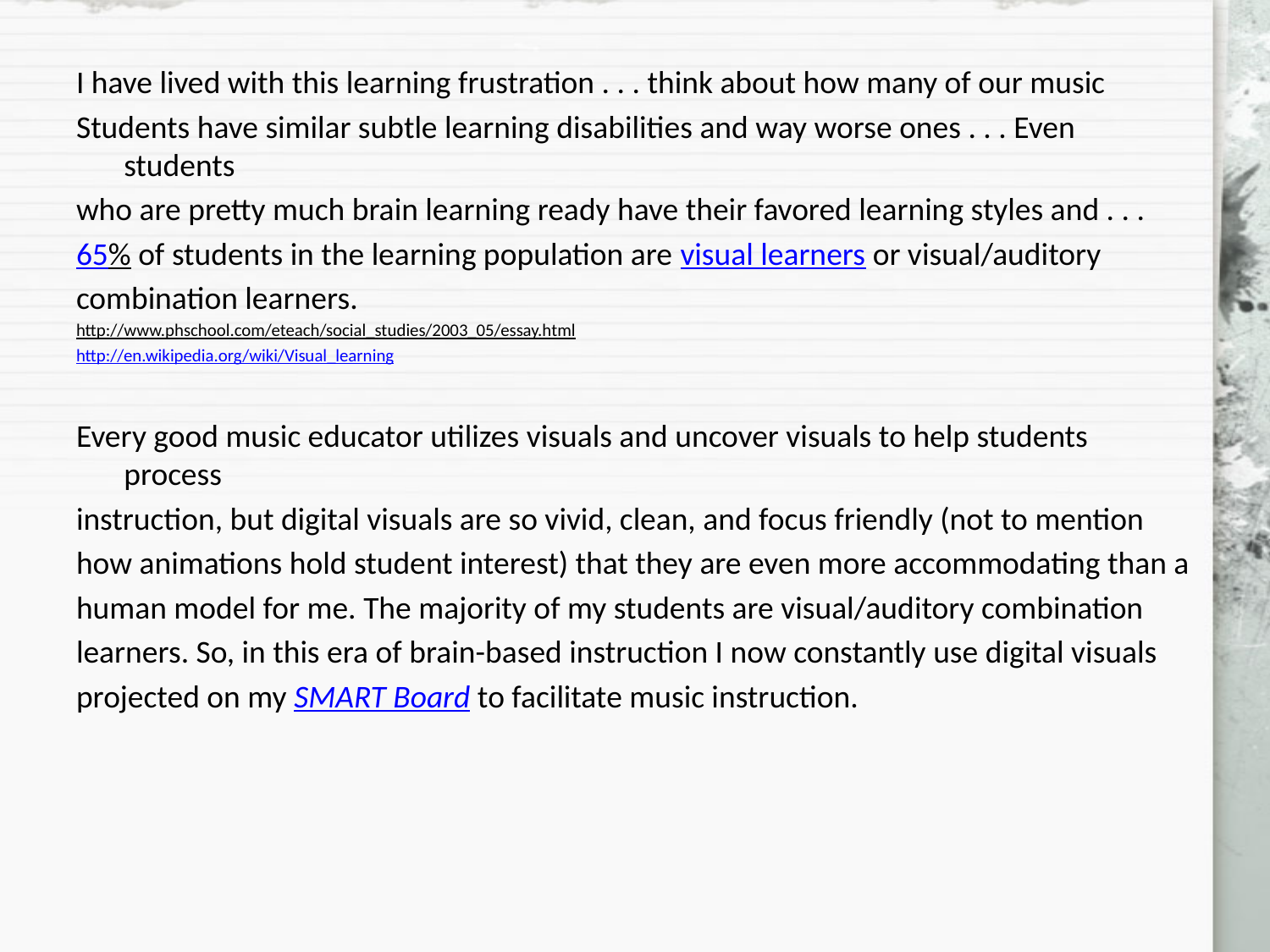

I have lived with this learning frustration . . . think about how many of our music
Students have similar subtle learning disabilities and way worse ones . . . Even students
who are pretty much brain learning ready have their favored learning styles and . . .
65% of students in the learning population are visual learners or visual/auditory
combination learners.
http://www.phschool.com/eteach/social_studies/2003_05/essay.html
http://en.wikipedia.org/wiki/Visual_learning

Every good music educator utilizes visuals and uncover visuals to help students process
instruction, but digital visuals are so vivid, clean, and focus friendly (not to mention
how animations hold student interest) that they are even more accommodating than a
human model for me. The majority of my students are visual/auditory combination
learners. So, in this era of brain-based instruction I now constantly use digital visuals
projected on my SMART Board to facilitate music instruction.